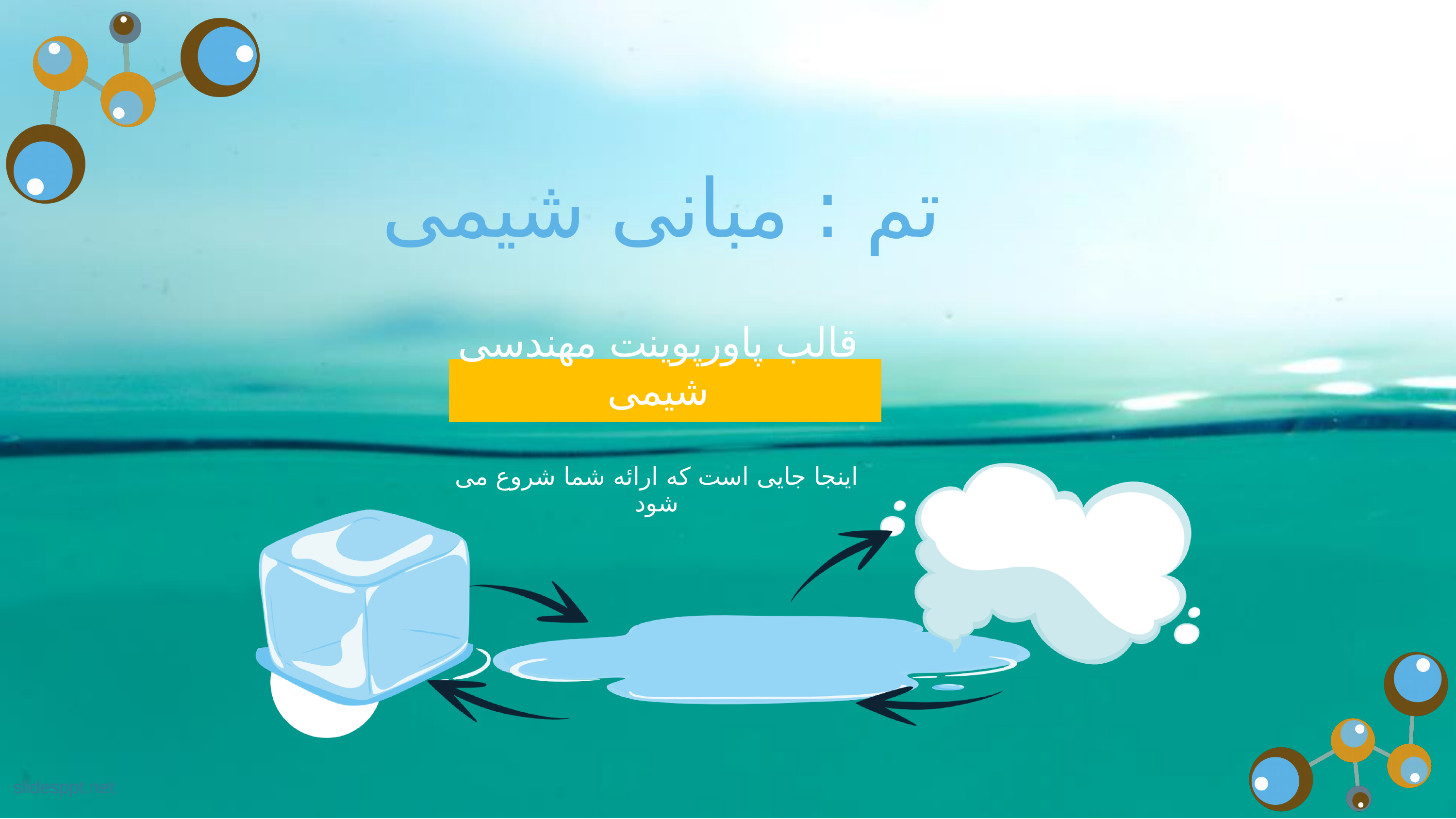

تم : مبانی شیمی

قالب پاورپوینت مهندسی شیمی

اینجا جایی است که ارائه شما شروع می شود

slidesppt.net